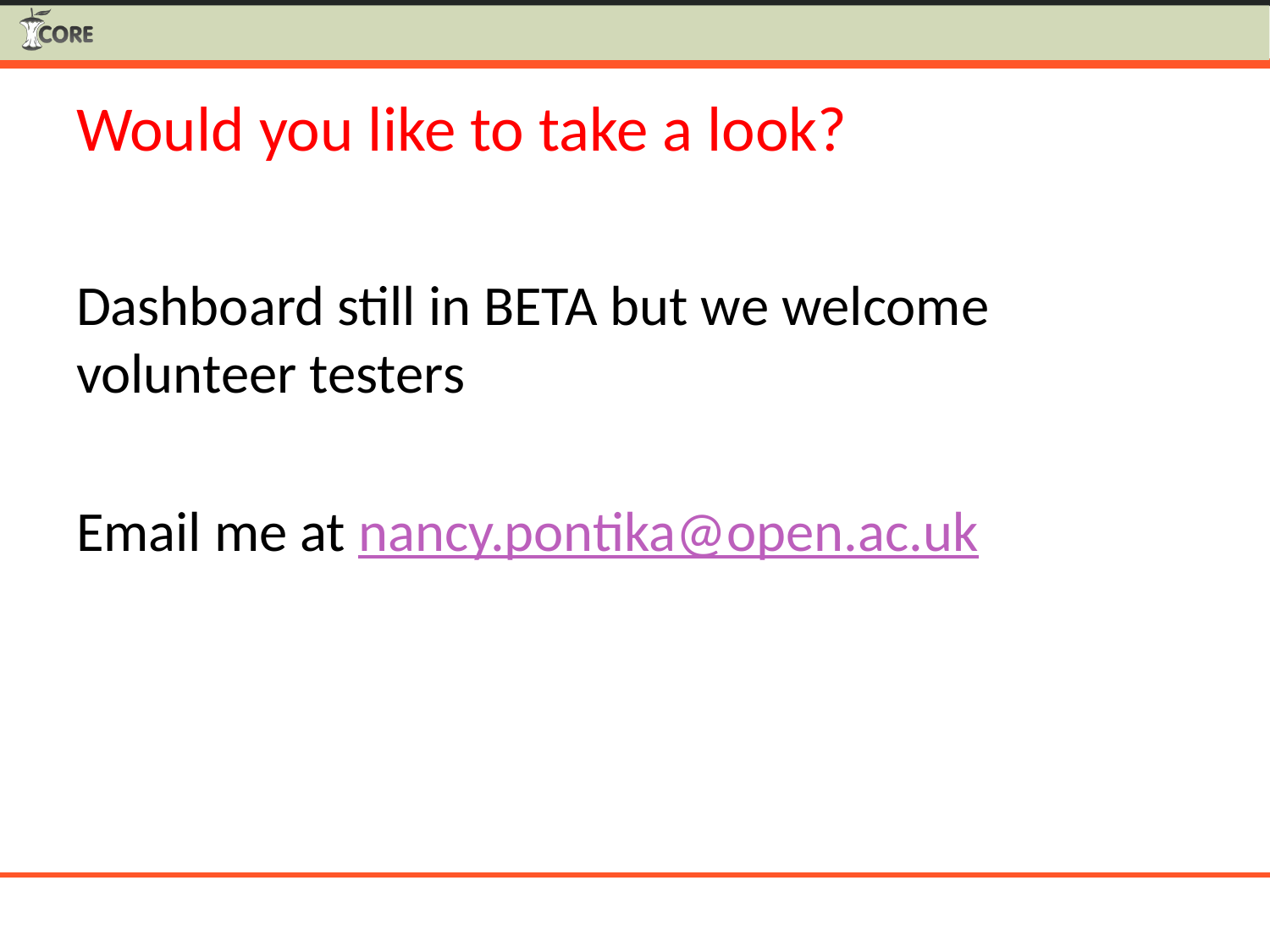

# Would you like to take a look?

Dashboard still in BETA but we welcome volunteer testers

Email me at nancy.pontika@open.ac.uk